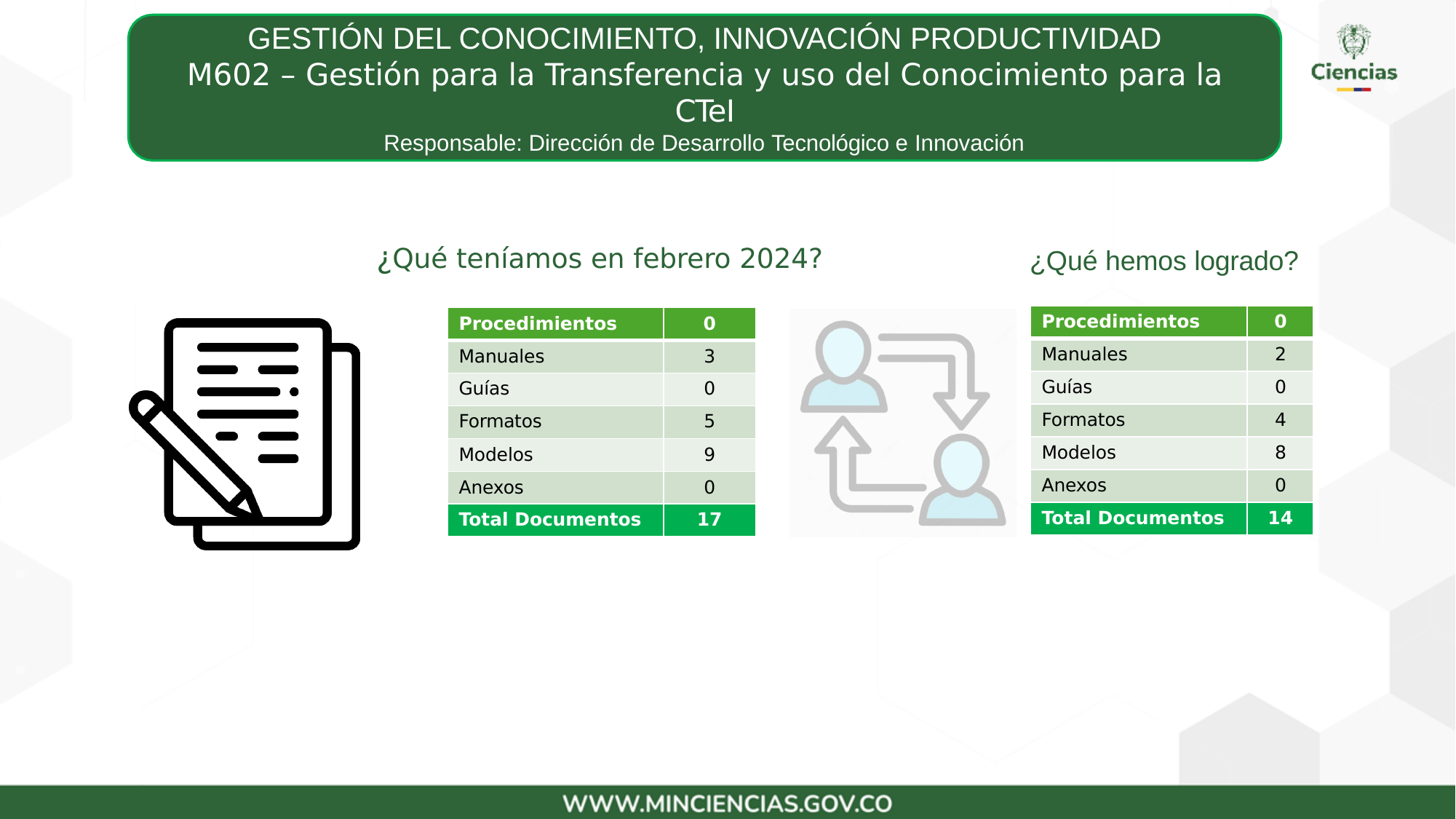

# GESTIÓN DEL CONOCIMIENTO, INNOVACIÓN PRODUCTIVIDAD
M602 – Gestión para la Transferencia y uso del Conocimiento para la
CTeI
Responsable: Dirección de Desarrollo Tecnológico e Innovación
¿Qué teníamos en febrero 2024?
¿Qué hemos logrado?
| Procedimientos | 0 |
| --- | --- |
| Manuales | 2 |
| Guías | 0 |
| Formatos | 4 |
| Modelos | 8 |
| Anexos | 0 |
| Total Documentos | 14 |
| Procedimientos | 0 |
| --- | --- |
| Manuales | 3 |
| Guías | 0 |
| Formatos | 5 |
| Modelos | 9 |
| Anexos | 0 |
| Total Documentos | 17 |